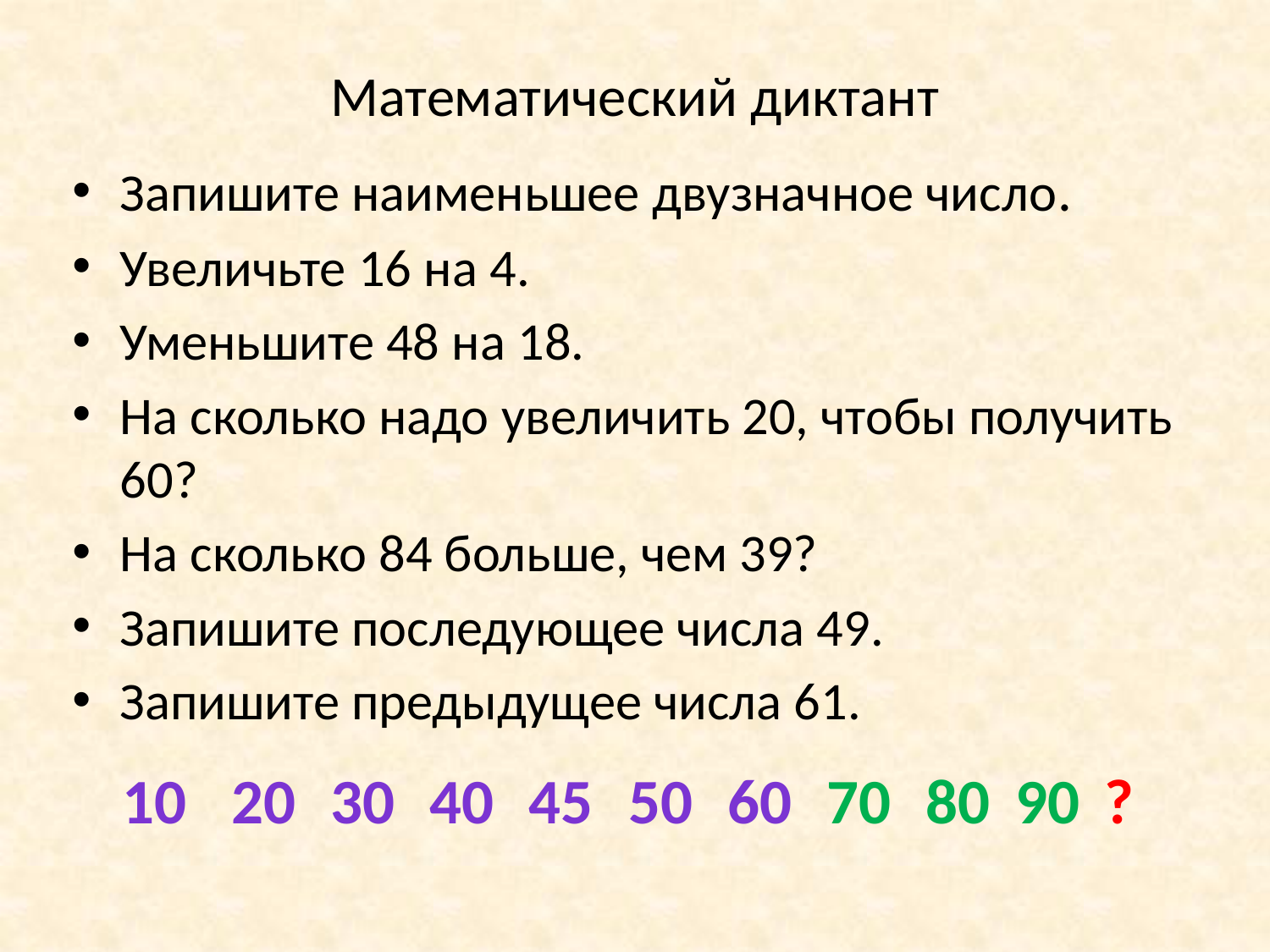

# Математический диктант
Запишите наименьшее двузначное число.
Увеличьте 16 на 4.
Уменьшите 48 на 18.
На сколько надо увеличить 20, чтобы получить 60?
На сколько 84 больше, чем 39?
Запишите последующее числа 49.
Запишите предыдущее числа 61.
10
20
30
40
45
50
60
70
80
90
?